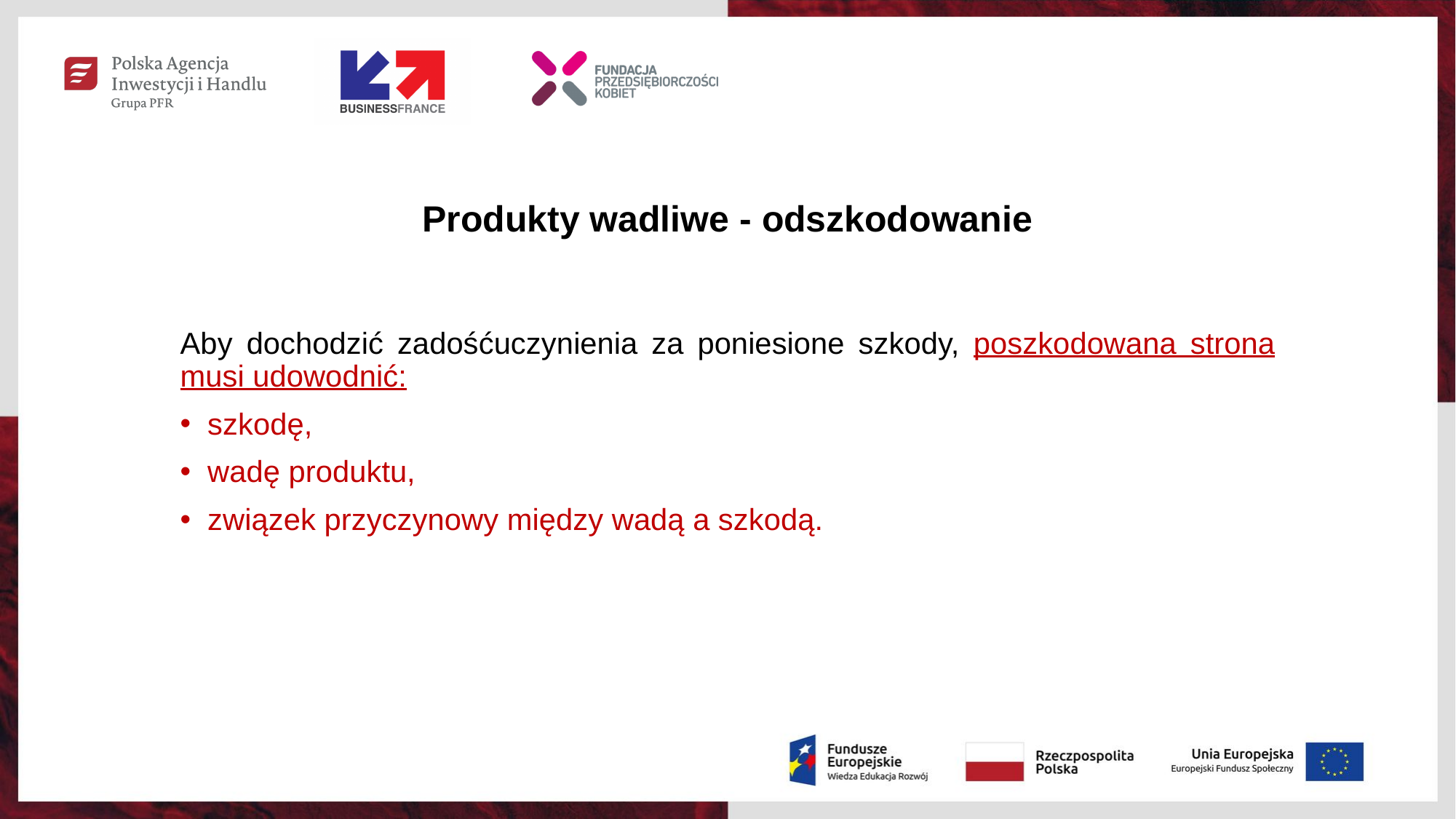

# Produkty wadliwe - odszkodowanie
Aby dochodzić zadośćuczynienia za poniesione szkody, poszkodowana strona musi udowodnić:
szkodę,
wadę produktu,
związek przyczynowy między wadą a szkodą.